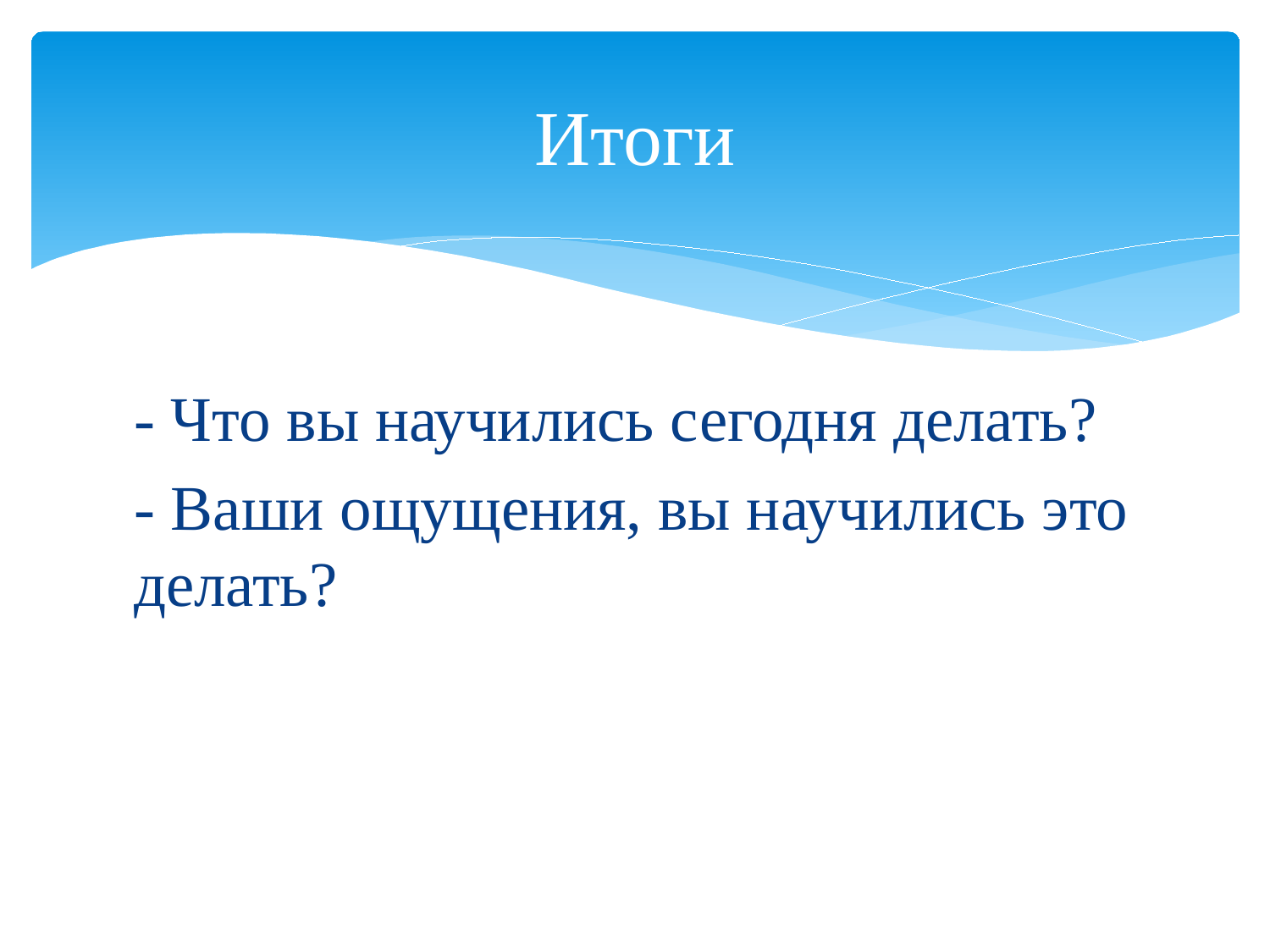

# Итоги
- Что вы научились сегодня делать?
- Ваши ощущения, вы научились это делать?